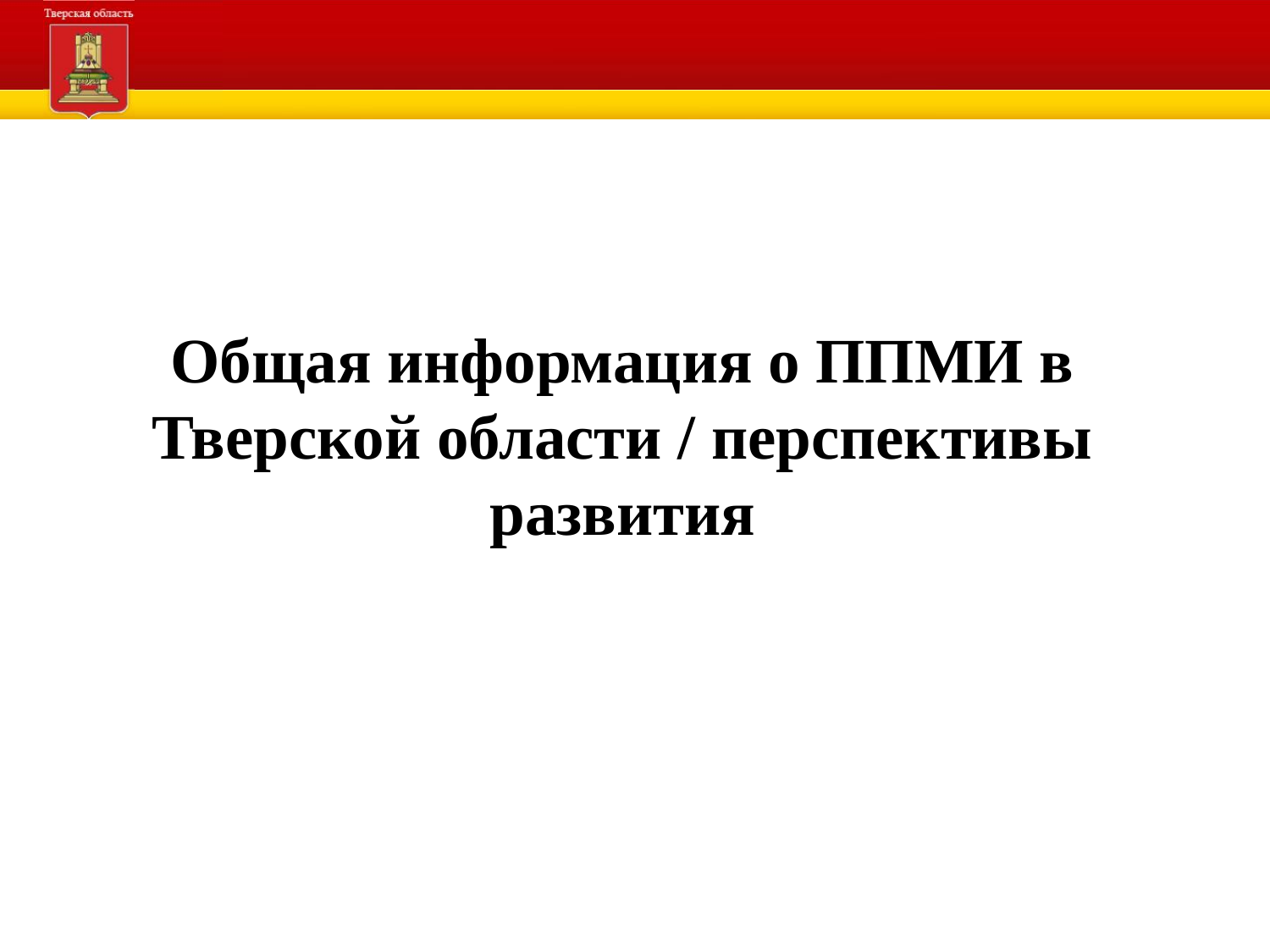

Общая информация о ППМИ в Тверской области / перспективы развития